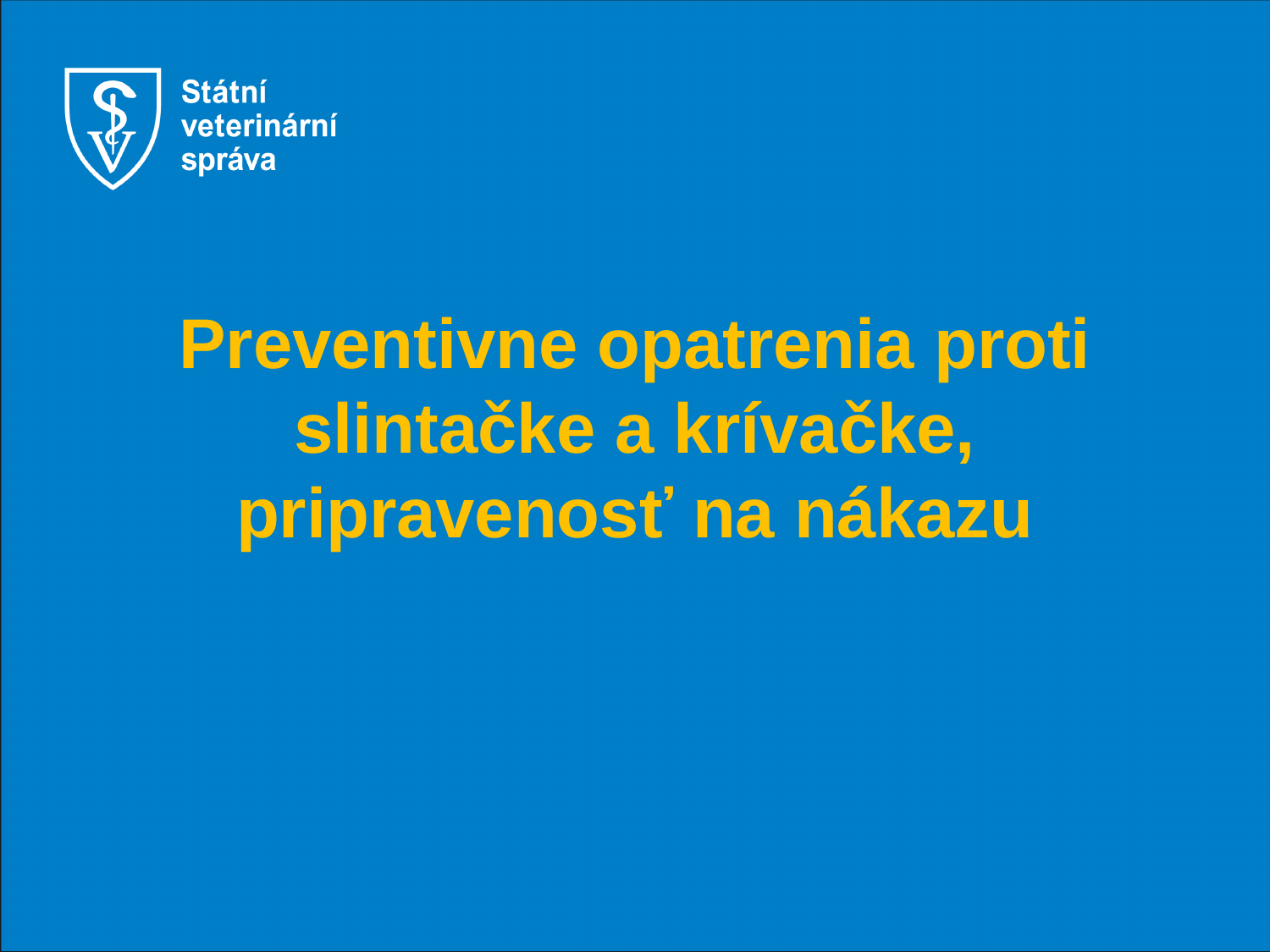

Preventivne opatrenia proti slintačke a krívačke,
pripravenosť na nákazu
# MVDr. Zbyněk Semerád – SVS ČR